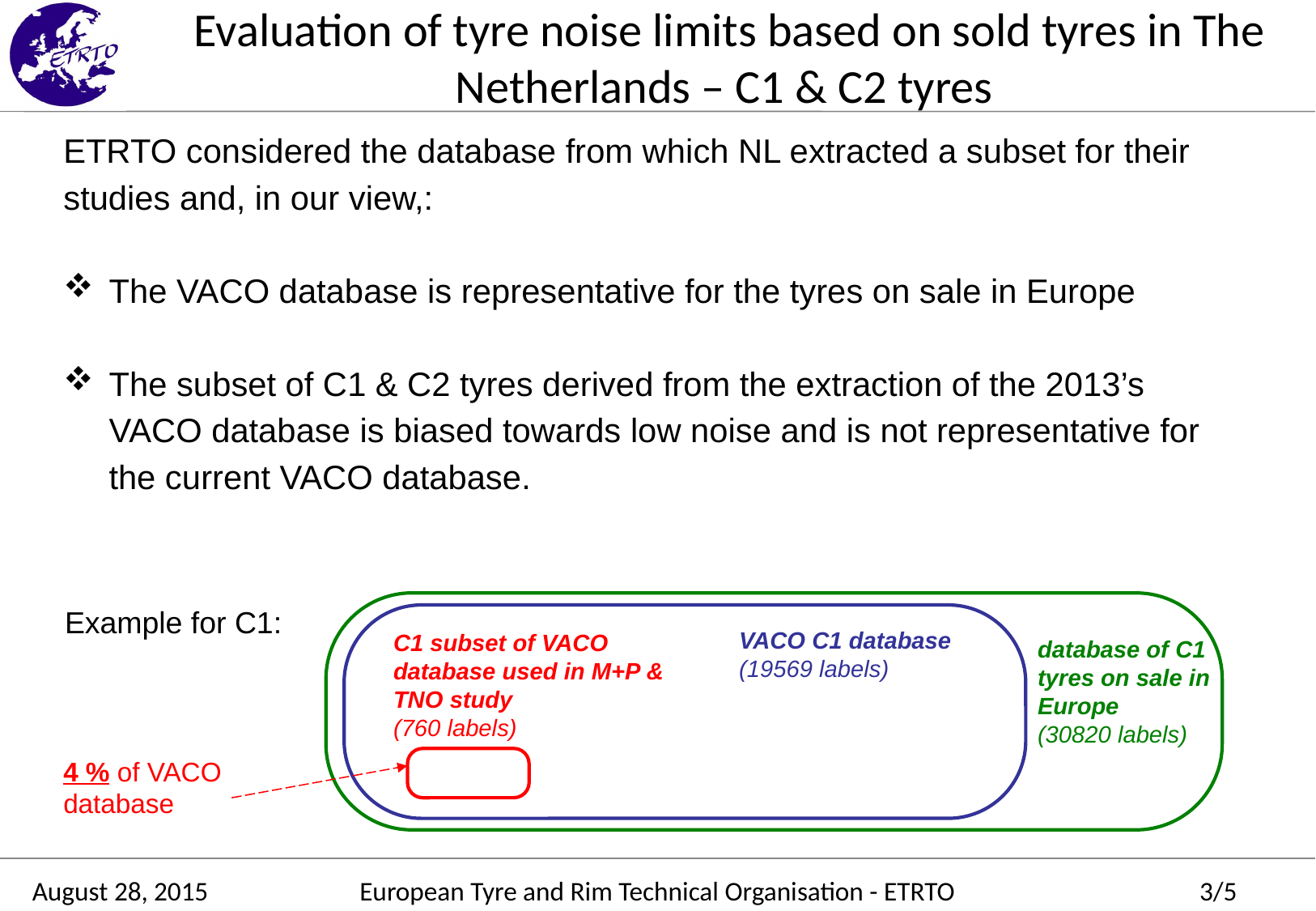

Evaluation of tyre noise limits based on sold tyres in The Netherlands – C1 & C2 tyres
ETRTO considered the database from which NL extracted a subset for their studies and, in our view,:

The VACO database is representative for the tyres on sale in Europe

The subset of C1 & C2 tyres derived from the extraction of the 2013’s VACO database is biased towards low noise and is not representative for the current VACO database.

VACO C1 database
(19569 labels)
database of C1 tyres on sale in Europe
(30820 labels)

C1 subset of VACO database used in M+P & TNO study
(760 labels)
4 % of VACO database
Example for C1: